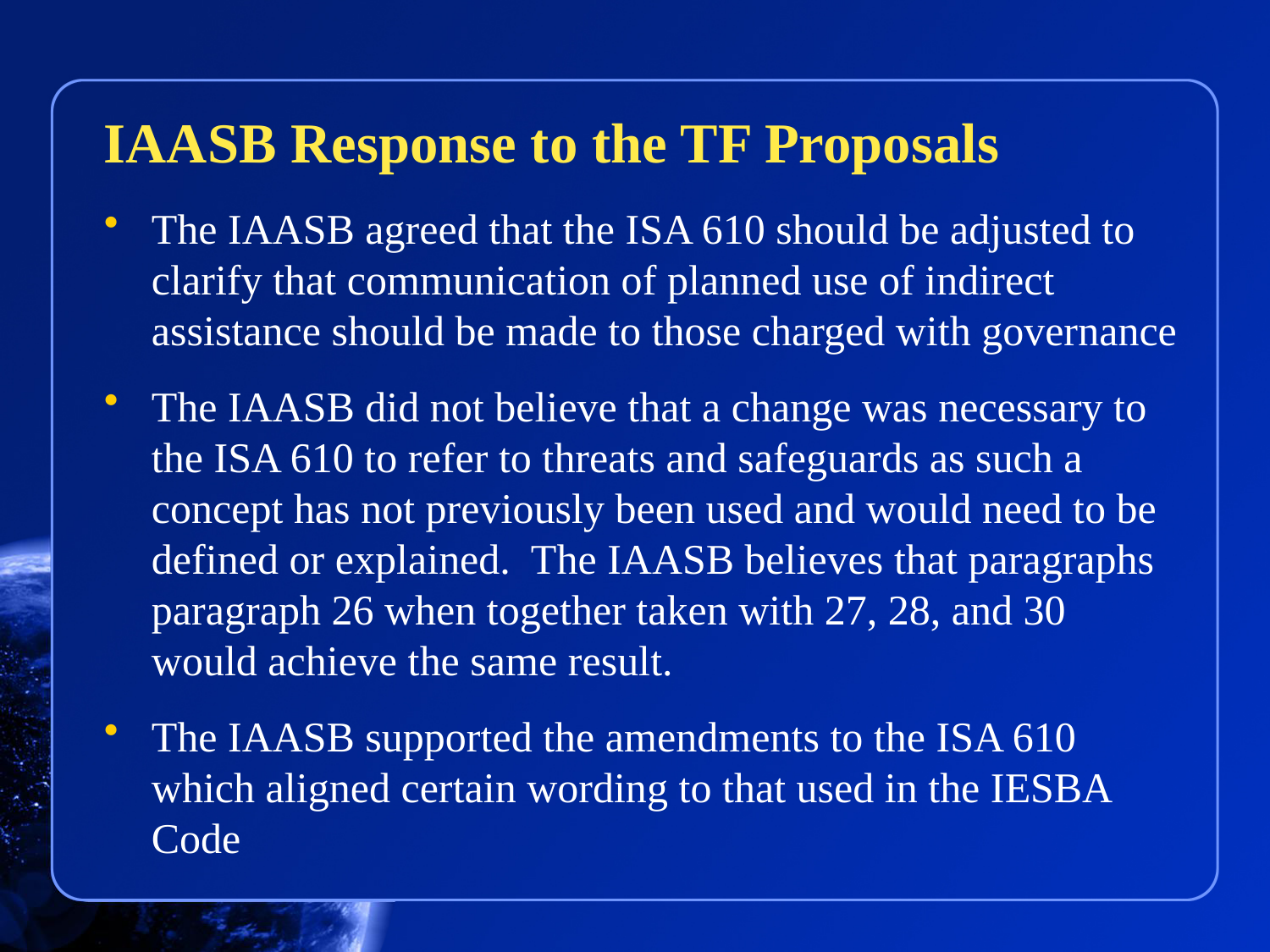

#
IAASB Response to the TF Proposals
The IAASB agreed that the ISA 610 should be adjusted to clarify that communication of planned use of indirect assistance should be made to those charged with governance
The IAASB did not believe that a change was necessary to the ISA 610 to refer to threats and safeguards as such a concept has not previously been used and would need to be defined or explained.  The IAASB believes that paragraphs paragraph 26 when together taken with 27, 28, and 30 would achieve the same result.
The IAASB supported the amendments to the ISA 610 which aligned certain wording to that used in the IESBA Code